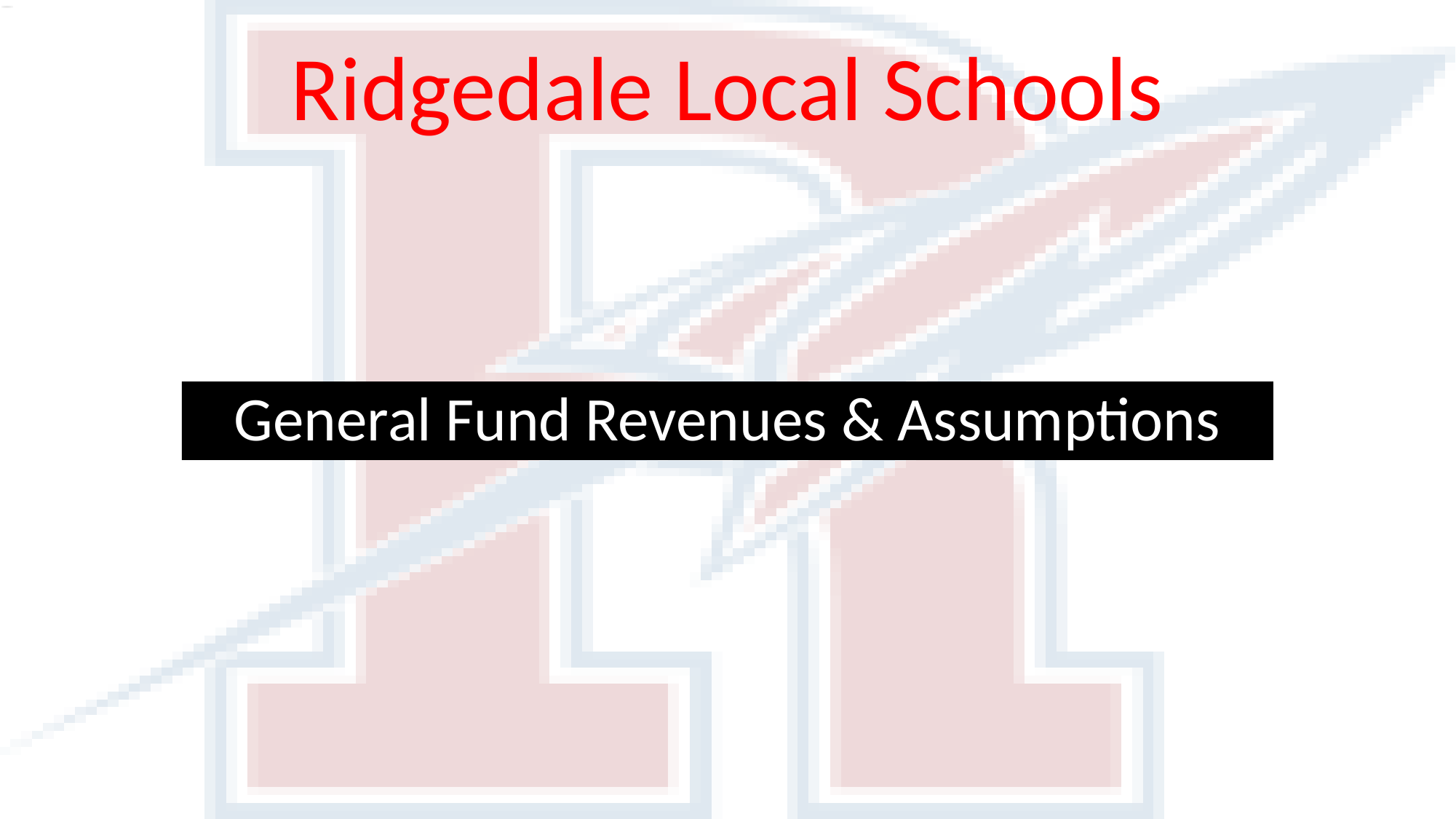

# Ridgedale Local Schools
General Fund Revenues & Assumptions